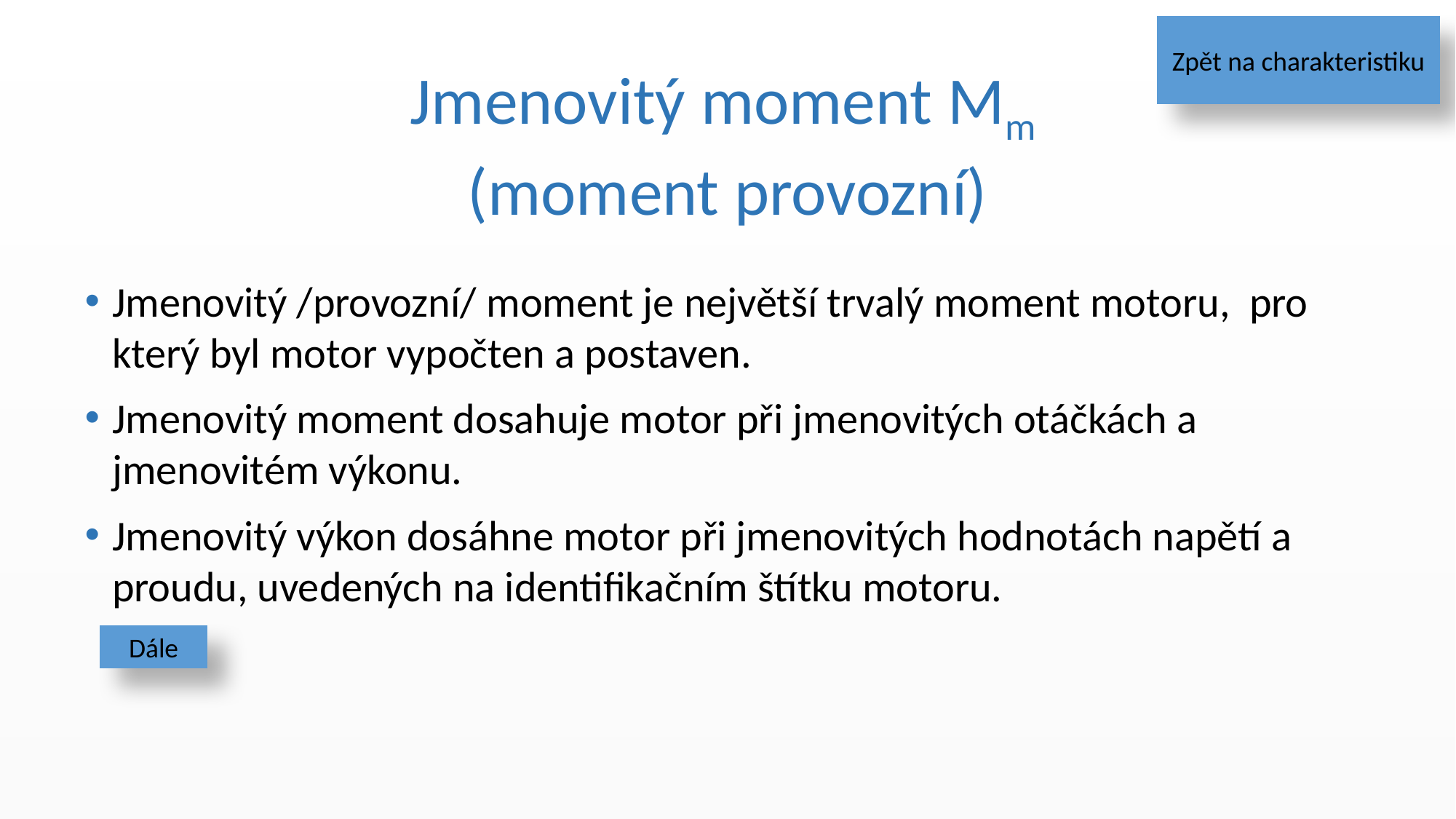

Zpět na charakteristiku
# Jmenovitý moment Mm (moment provozní)

Jmenovitý /provozní/ moment je největší trvalý moment motoru,  pro který byl motor vypočten a postaven.
Jmenovitý moment dosahuje motor při jmenovitých otáčkách a jmenovitém výkonu.
Jmenovitý výkon dosáhne motor při jmenovitých hodnotách napětí a proudu, uvedených na identifikačním štítku motoru.

Dále